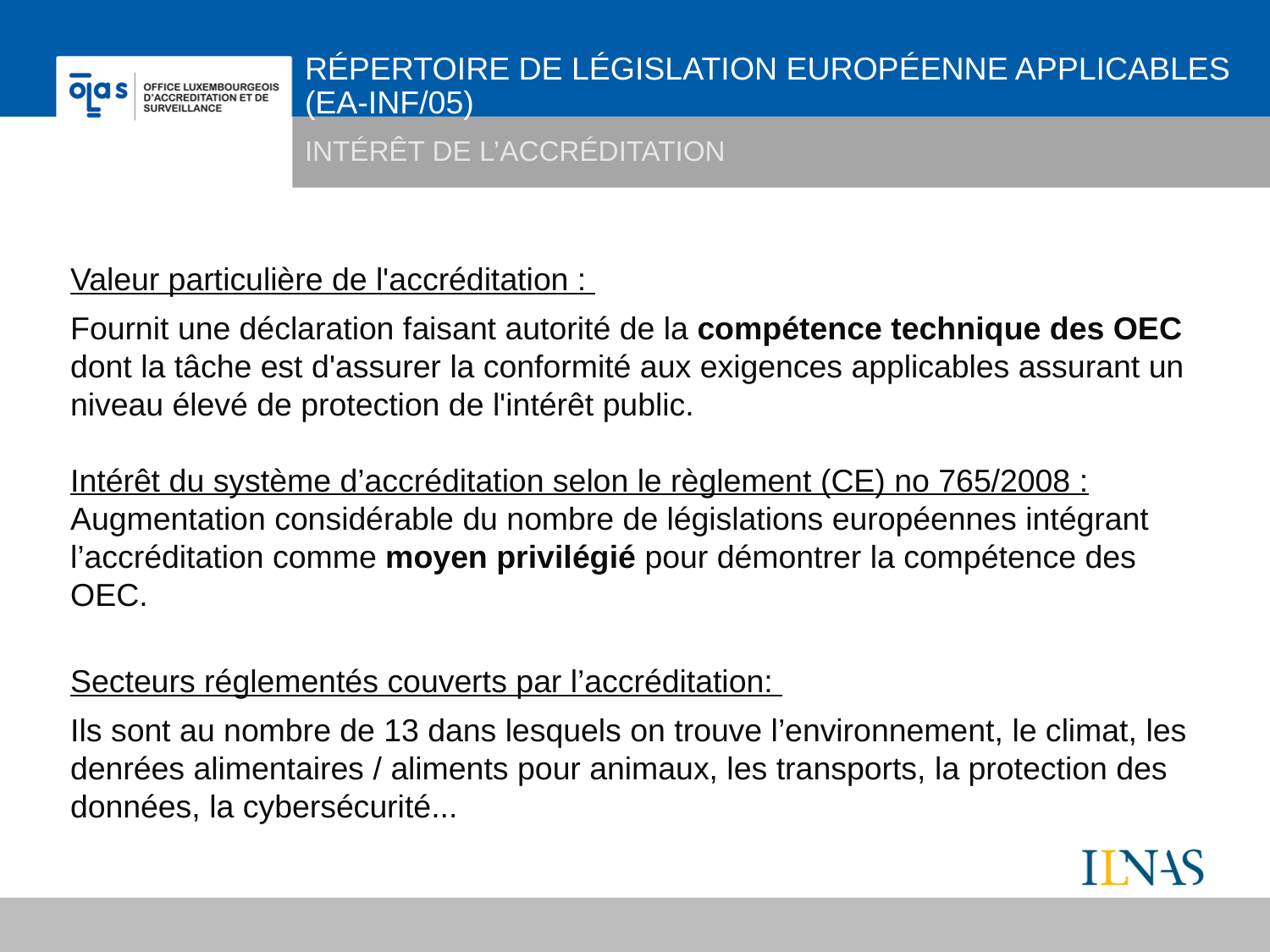

# Répertoire de législation européenne applicables (EA-INF/05)
Intérêt de l’accréditation

Valeur particulière de l'accréditation :
Fournit une déclaration faisant autorité de la compétence technique des OEC dont la tâche est d'assurer la conformité aux exigences applicables assurant un niveau élevé de protection de l'intérêt public.

Intérêt du système d’accréditation selon le règlement (CE) no 765/2008 : Augmentation considérable du nombre de législations européennes intégrant l’accréditation comme moyen privilégié pour démontrer la compétence des OEC.

Secteurs réglementés couverts par l’accréditation:
Ils sont au nombre de 13 dans lesquels on trouve l’environnement, le climat, les denrées alimentaires / aliments pour animaux, les transports, la protection des données, la cybersécurité...